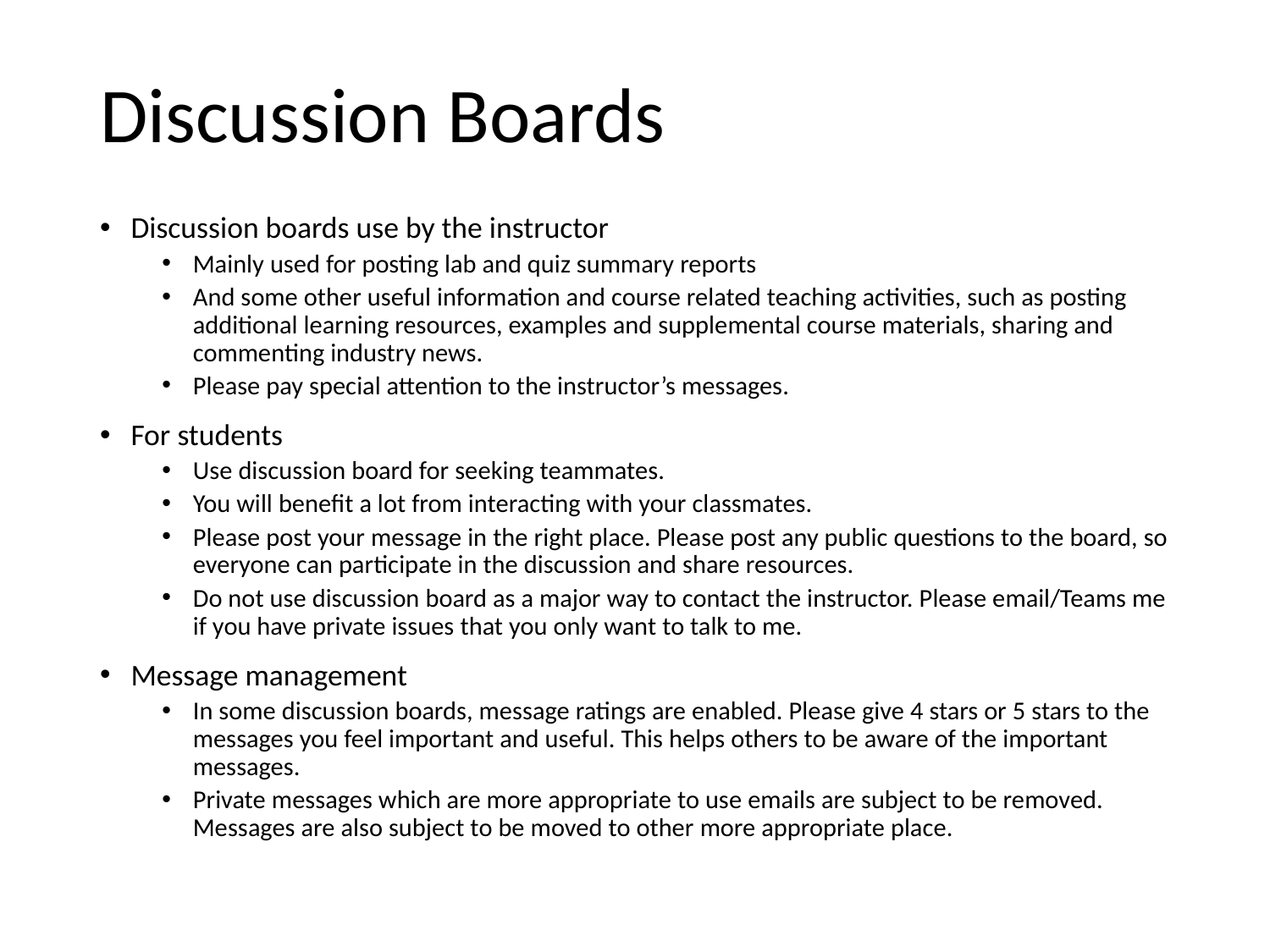

# Discussion Boards
Discussion boards use by the instructor
Mainly used for posting lab and quiz summary reports
And some other useful information and course related teaching activities, such as posting additional learning resources, examples and supplemental course materials, sharing and commenting industry news.
Please pay special attention to the instructor’s messages.
For students
Use discussion board for seeking teammates.
You will benefit a lot from interacting with your classmates.
Please post your message in the right place. Please post any public questions to the board, so everyone can participate in the discussion and share resources.
Do not use discussion board as a major way to contact the instructor. Please email/Teams me if you have private issues that you only want to talk to me.
Message management
In some discussion boards, message ratings are enabled. Please give 4 stars or 5 stars to the messages you feel important and useful. This helps others to be aware of the important messages.
Private messages which are more appropriate to use emails are subject to be removed. Messages are also subject to be moved to other more appropriate place.